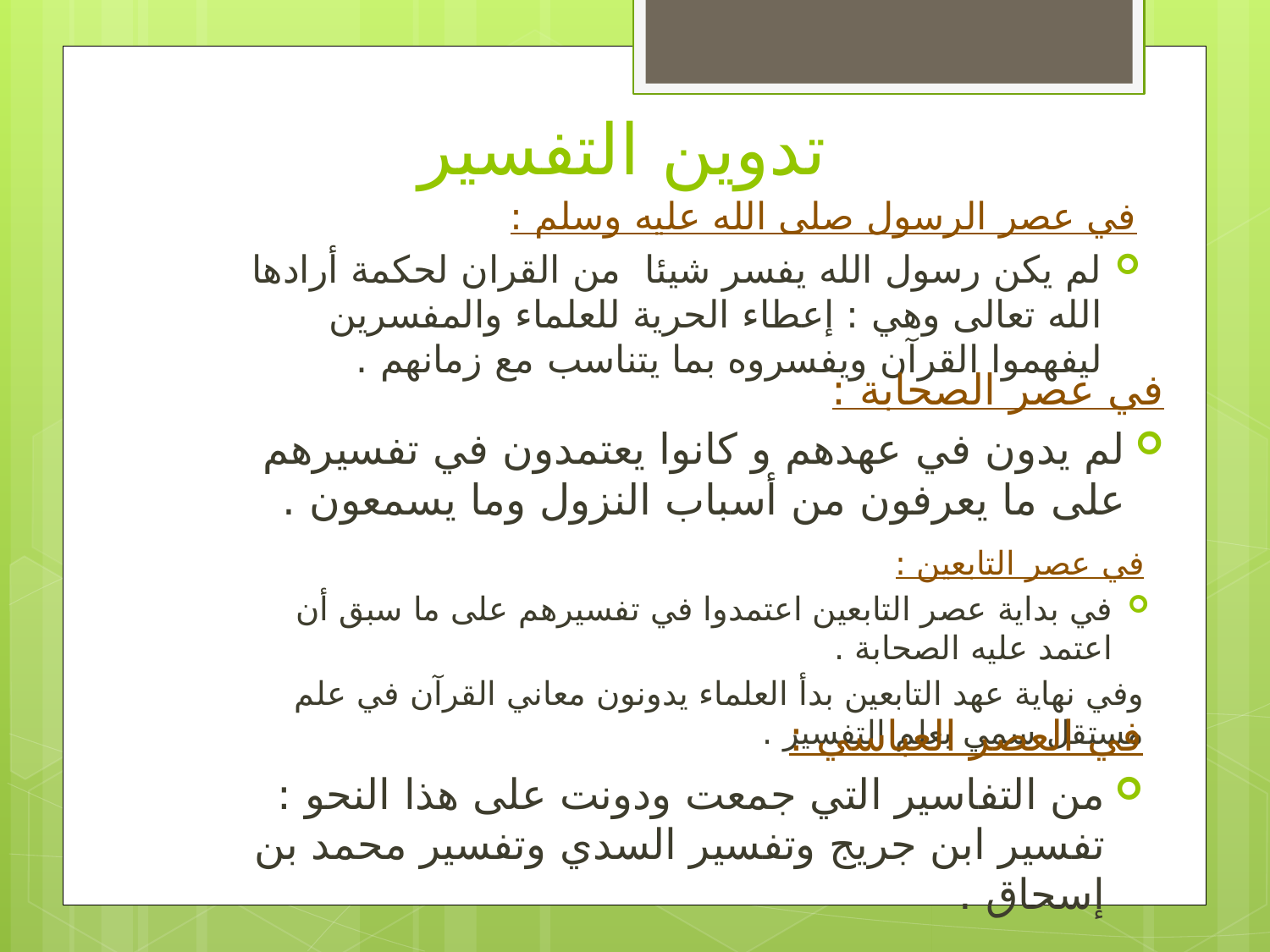

# تدوين التفسير
في عصر الرسول صلى الله عليه وسلم :
لم يكن رسول الله يفسر شيئا  من القران لحكمة أرادها الله تعالى وهي : إعطاء الحرية للعلماء والمفسرين ليفهموا القرآن ويفسروه بما يتناسب مع زمانهم .
في عصر الصحابة :
لم يدون في عهدهم و كانوا يعتمدون في تفسيرهم على ما يعرفون من أسباب النزول وما يسمعون .
في عصر التابعين :
في بداية عصر التابعين اعتمدوا في تفسيرهم على ما سبق أن اعتمد عليه الصحابة .
وفي نهاية عهد التابعين بدأ العلماء يدونون معاني القرآن في علم مستقل سمي بعلم التفسير .
في العصر العباسي :
من التفاسير التي جمعت ودونت على هذا النحو : تفسير ابن جريج وتفسير السدي وتفسير محمد بن إسحاق .